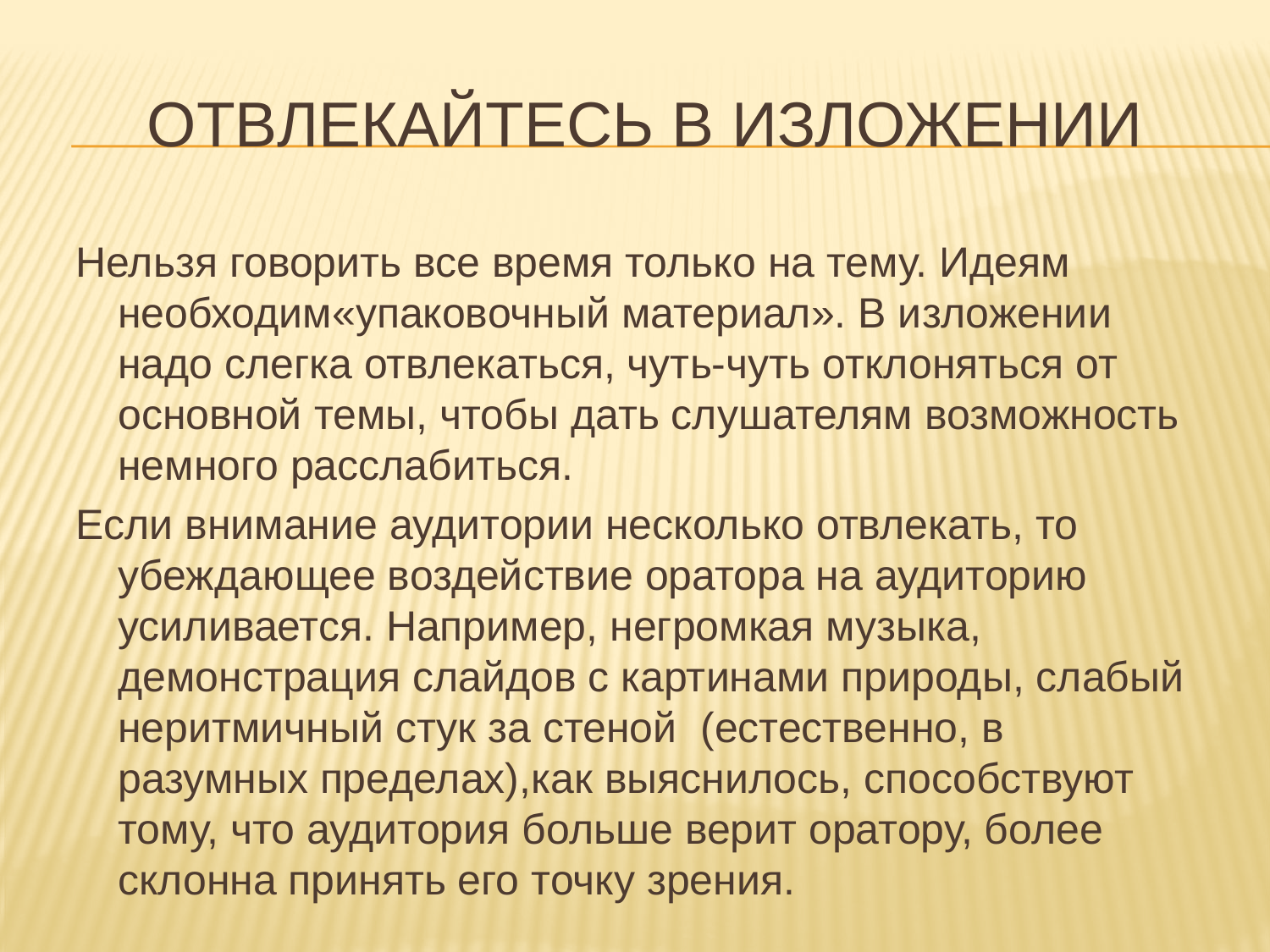

# Отвлекайтесь в изложении
Нельзя говорить все время только на тему. Идеям необходим«упаковочный материал». В изложении надо слегка отвлекаться, чуть-чуть отклоняться от основной темы, чтобы дать слушателям возможность немного расслабиться.
Если внимание аудитории несколько отвлекать, то убеждающее воздействие оратора на аудиторию усиливается. Например, негромкая музыка, демонстрация слайдов с картинами природы, слабый неритмичный стук за стеной  (естественно, в разумных пределах),как выяснилось, способствуют тому, что аудитория больше верит оратору, более склонна принять его точку зрения.